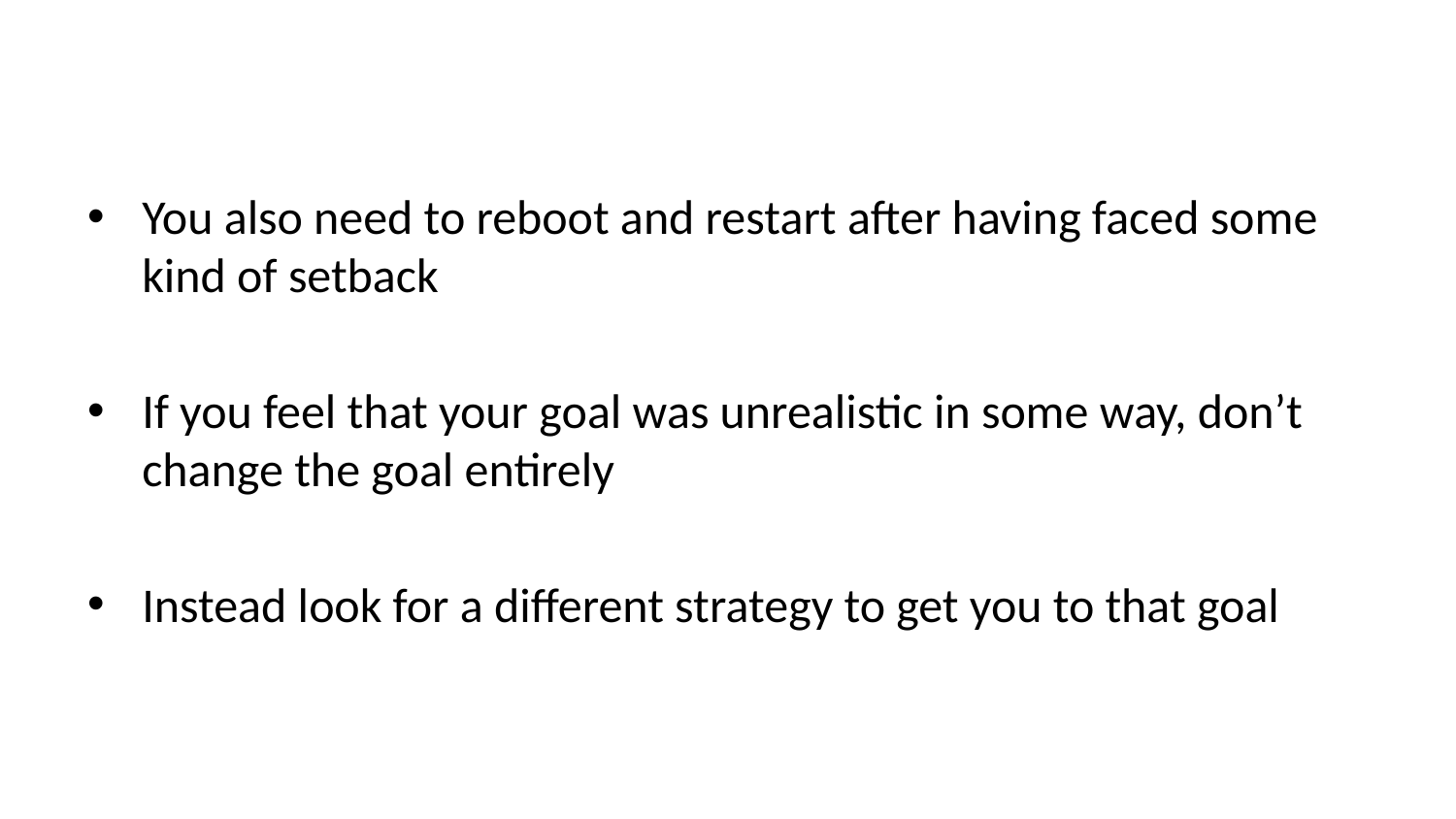

You also need to reboot and restart after having faced some kind of setback

If you feel that your goal was unrealistic in some way, don’t change the goal entirely

Instead look for a different strategy to get you to that goal